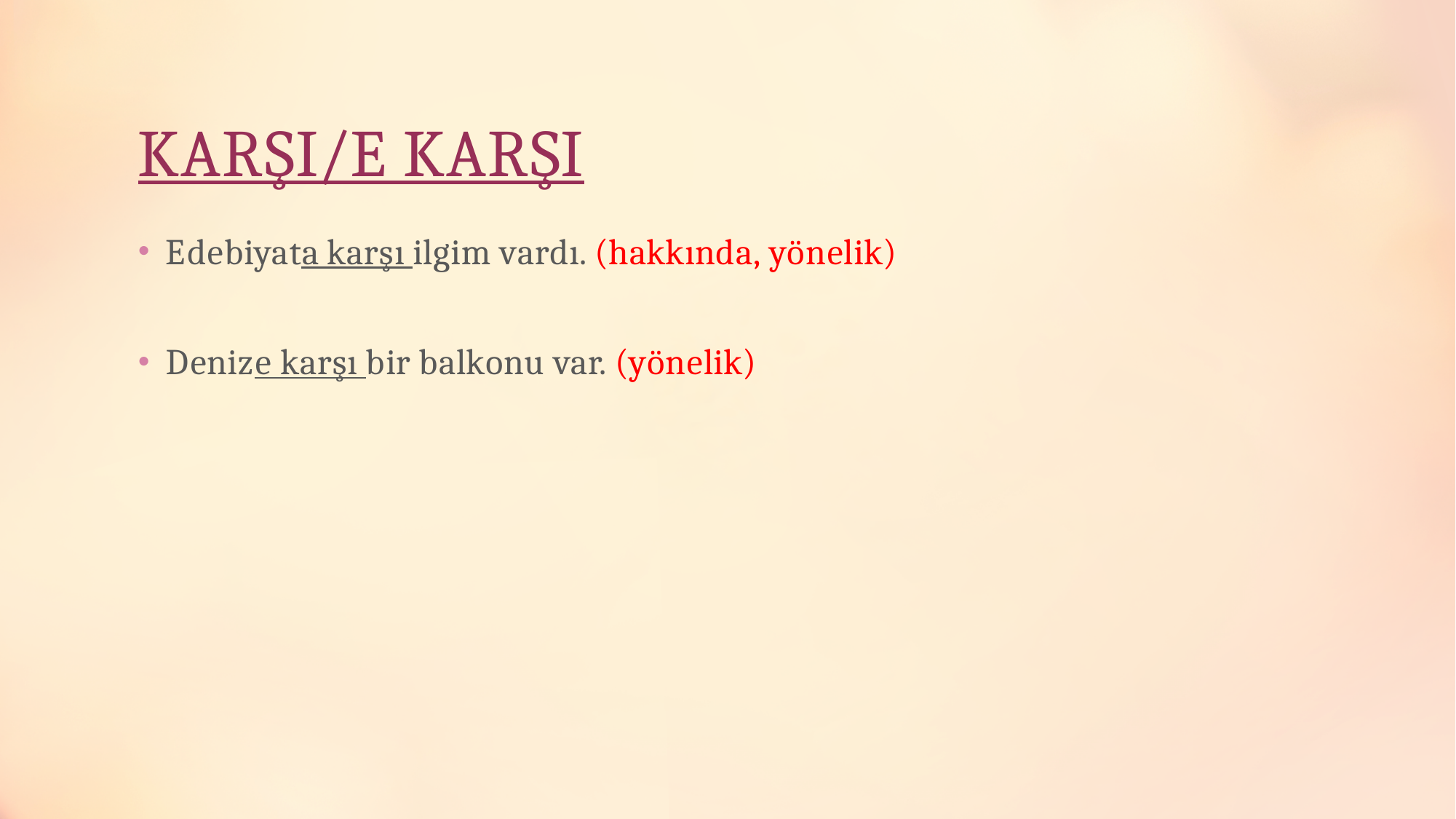

# KARŞI/E KARŞI
Edebiyata karşı ilgim vardı. (hakkında, yönelik)
Denize karşı bir balkonu var. (yönelik)